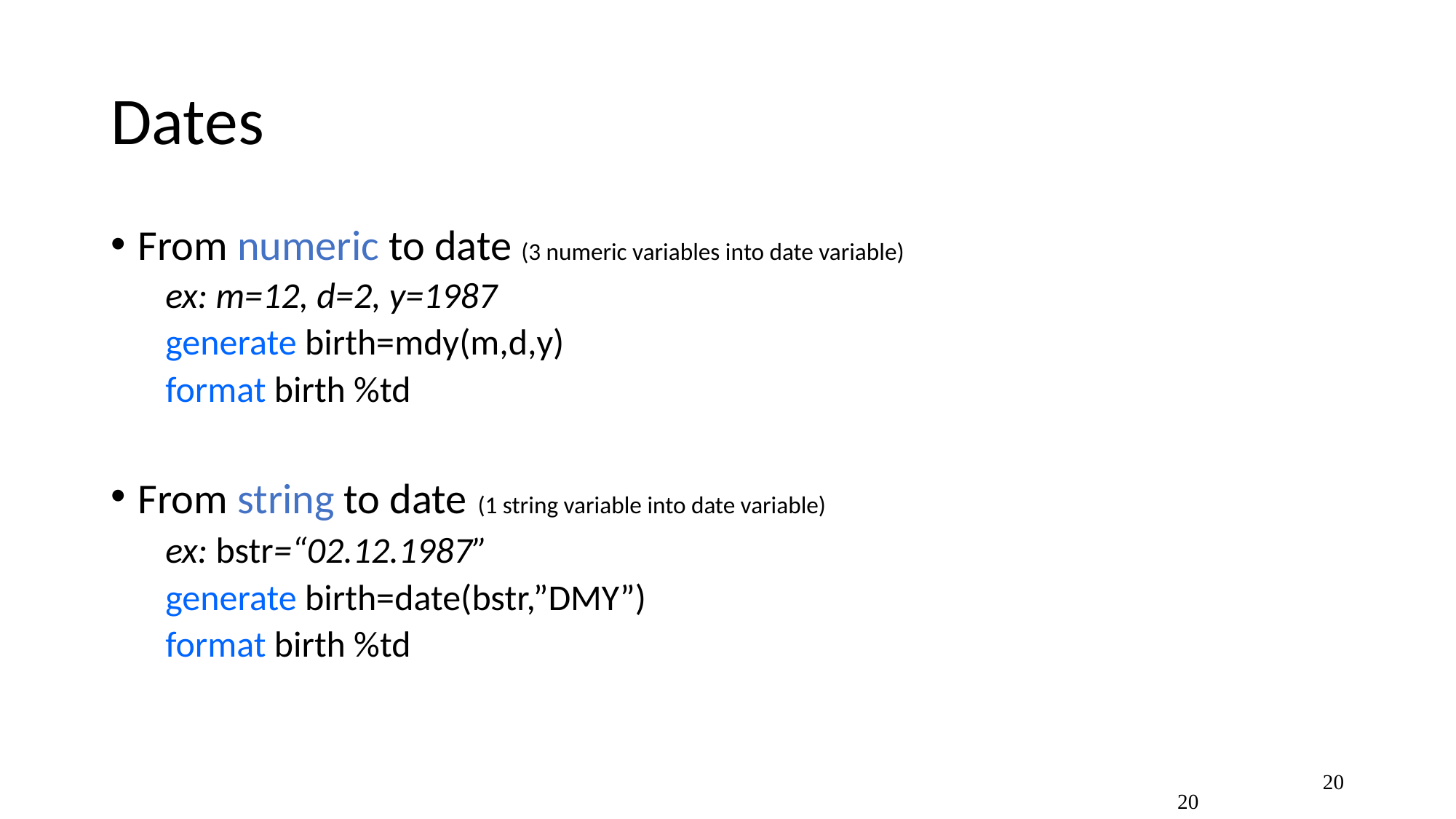

# Dates
From numeric to date (3 numeric variables into date variable)
ex: m=12, d=2, y=1987
generate birth=mdy(m,d,y)
format birth %td

From string to date (1 string variable into date variable)
ex: bstr=“02.12.1987”
generate birth=date(bstr,”DMY”)
format birth %td

20
20